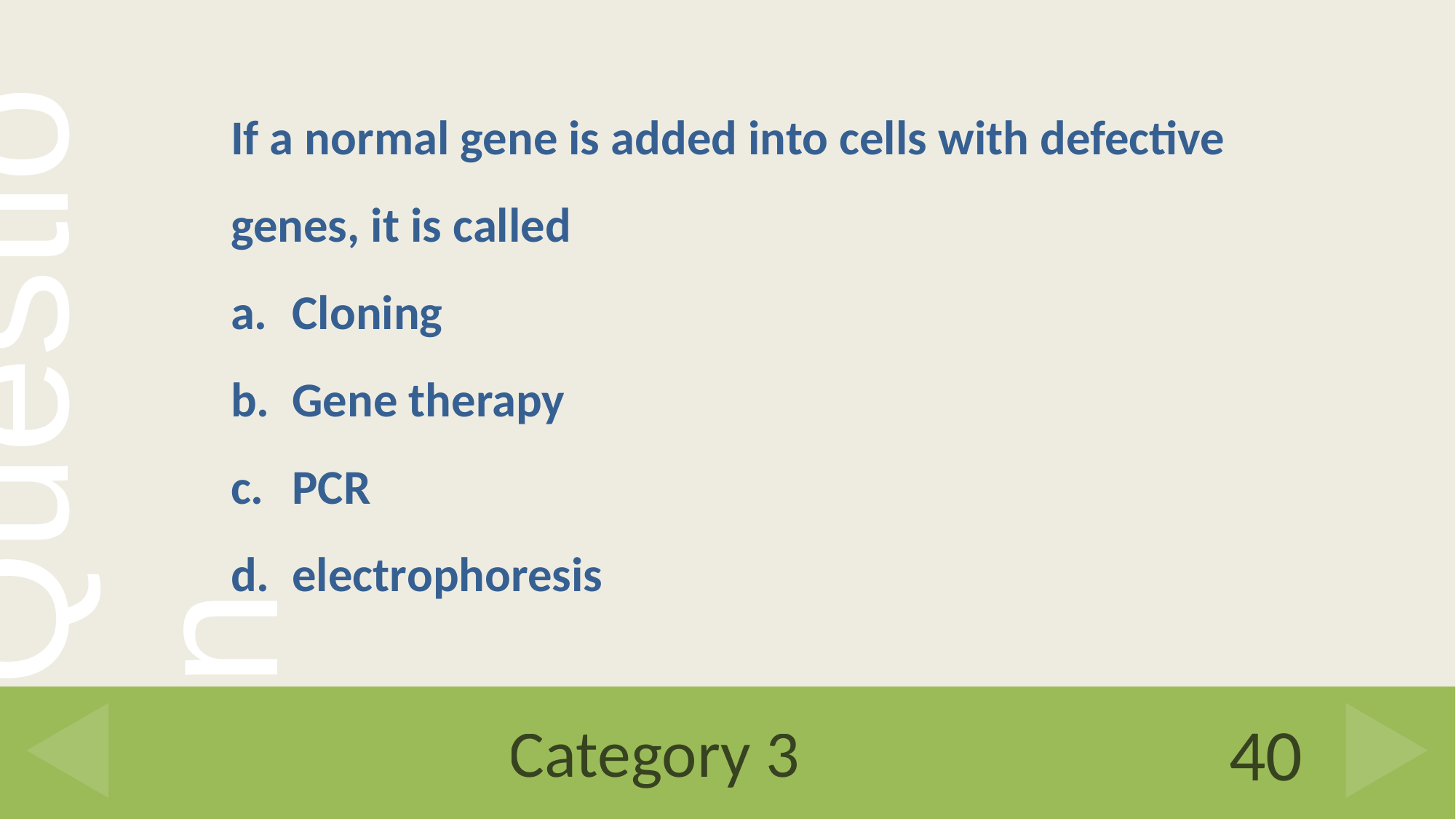

If a normal gene is added into cells with defective genes, it is called
Cloning
Gene therapy
PCR
electrophoresis
# Category 3
40